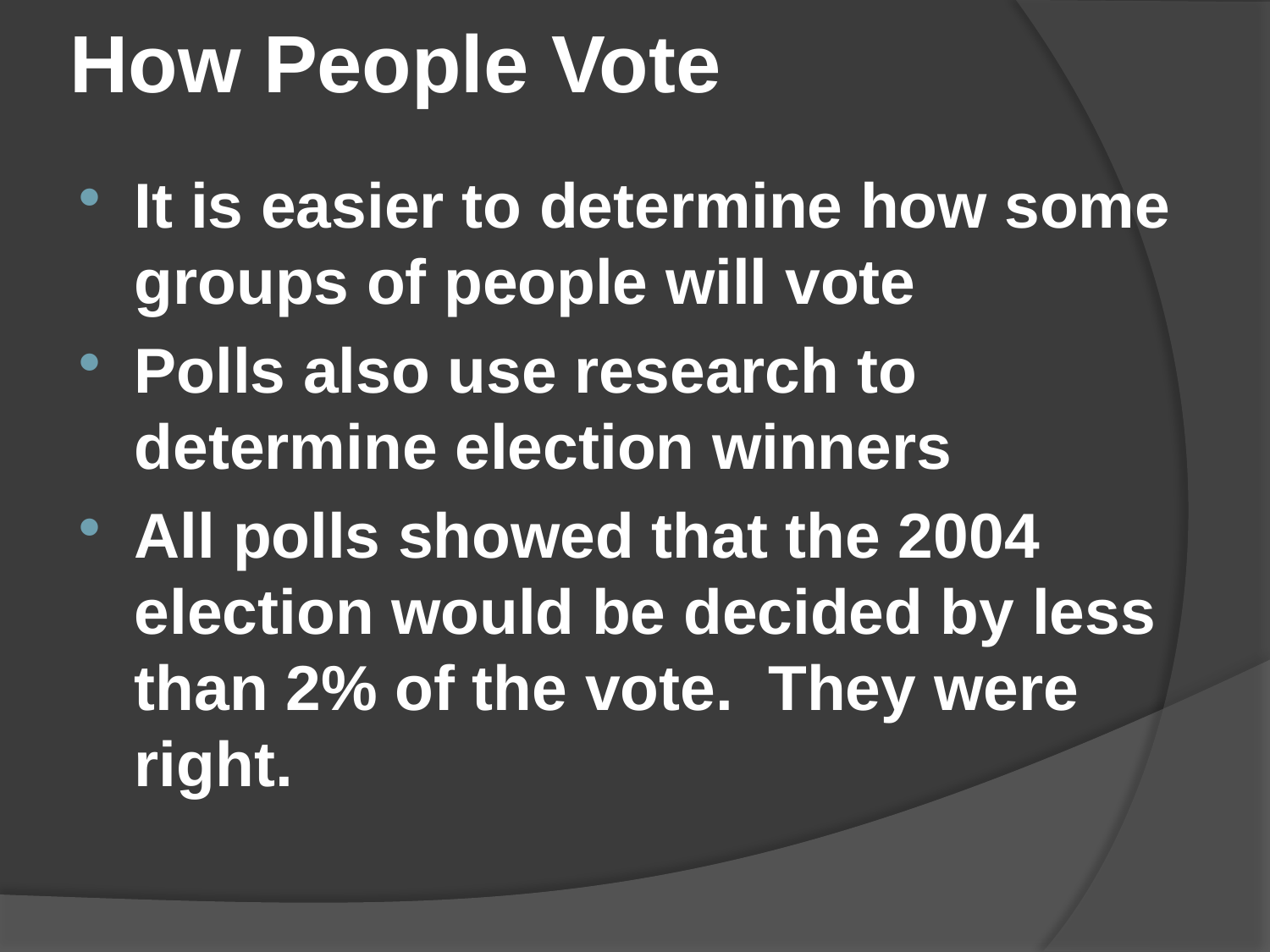

# How People Vote
It is easier to determine how some groups of people will vote
Polls also use research to determine election winners
All polls showed that the 2004 election would be decided by less than 2% of the vote.  They were right.